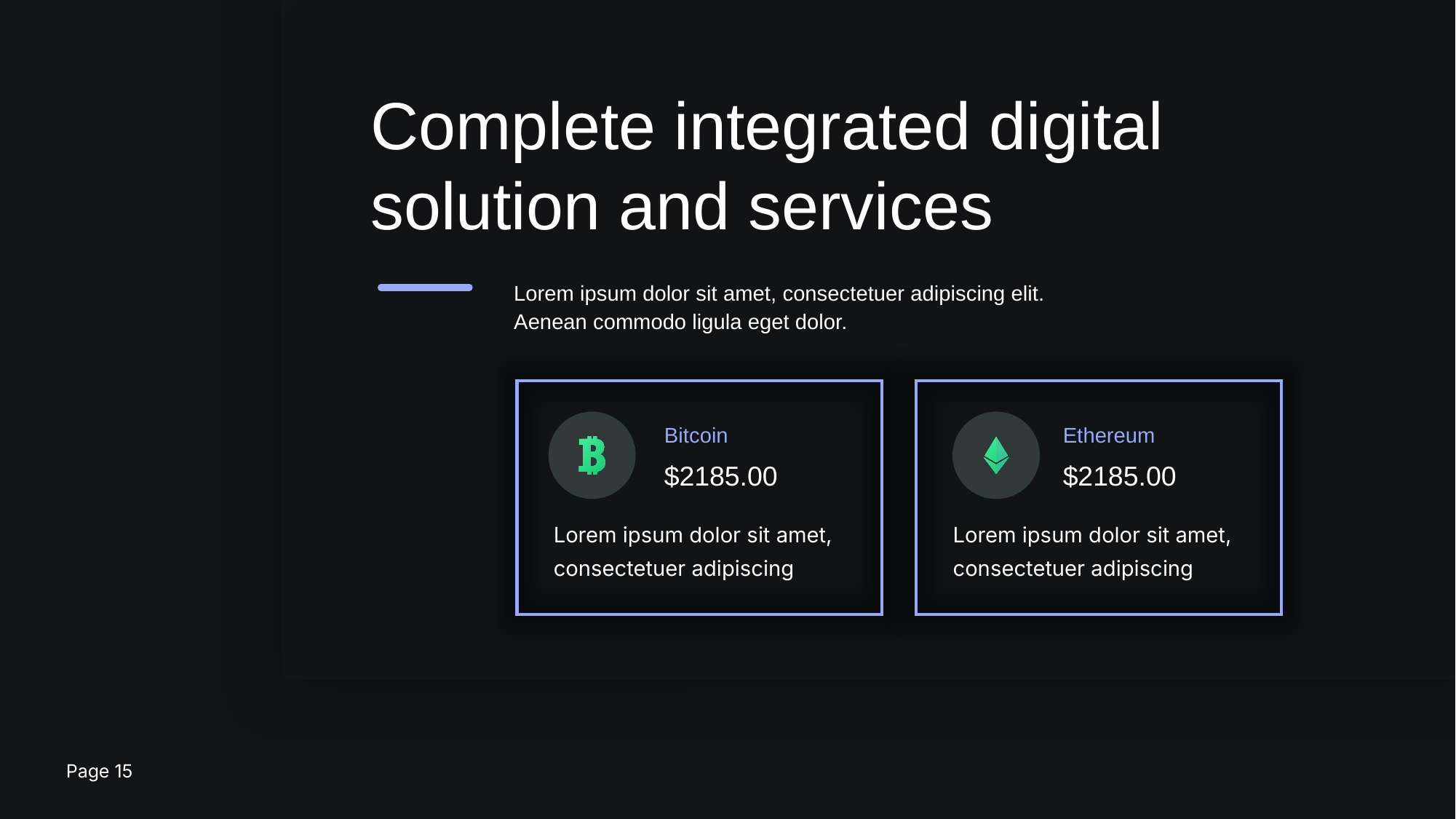

Complete integrated digital solution and services
Lorem ipsum dolor sit amet, consectetuer adipiscing elit. Aenean commodo ligula eget dolor.

Bitcoin
Ethereum
$2185.00
$2185.00
Lorem ipsum dolor sit amet, consectetuer adipiscing
Lorem ipsum dolor sit amet, consectetuer adipiscing